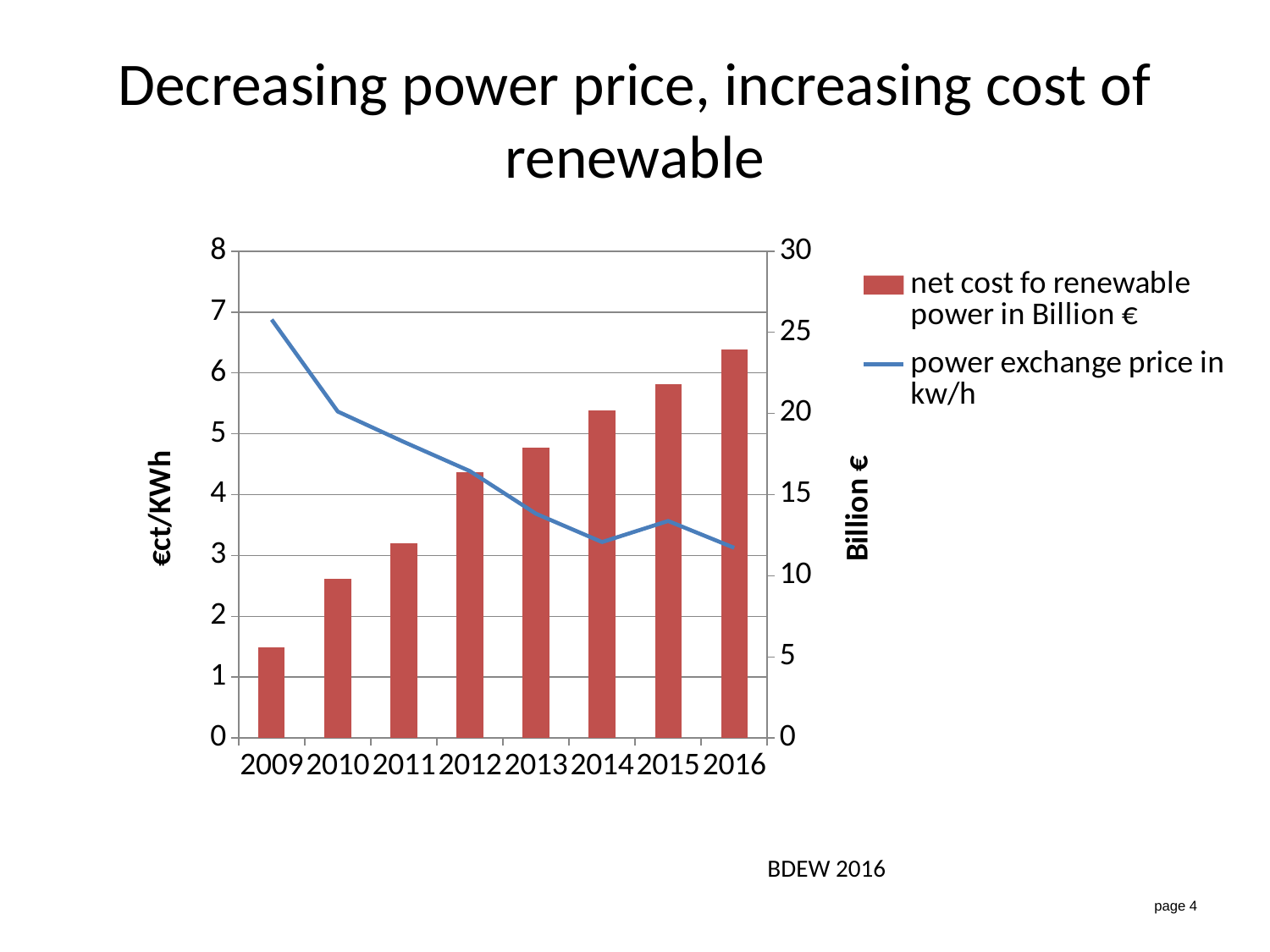

# Decreasing power price, increasing cost of renewable

### Chart

| Category | net cost fo renewable power in Billion € | power exchange price in kw/h |
|---|---|---|
| 2009 | 5.6 | 6.876 |
| 2010 | 9.8 | 5.365 |
| 2011 | 12.0 | 4.866 |
| 2012 | 16.4 | 4.387 |
| 2013 | 17.9 | 3.686 |
| 2014 | 20.17 | 3.22 |
| 2015 | 21.8 | 3.567 |
| 2016 | 23.92 | 3.126 |
BDEW 2016

            page 4